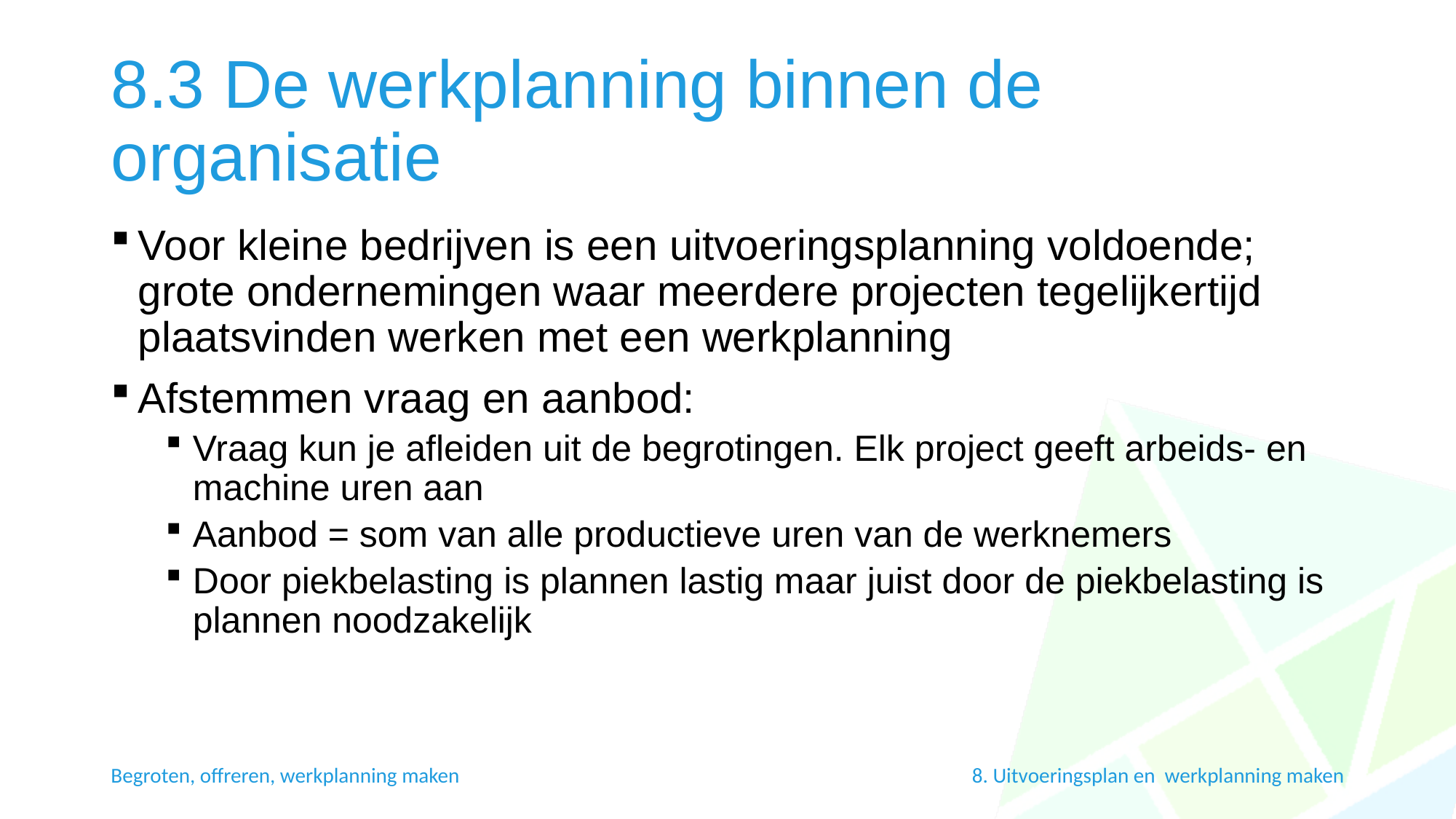

# 8.3 De werkplanning binnen de organisatie
Voor kleine bedrijven is een uitvoeringsplanning voldoende; grote ondernemingen waar meerdere projecten tegelijkertijd plaatsvinden werken met een werkplanning
Afstemmen vraag en aanbod:
Vraag kun je afleiden uit de begrotingen. Elk project geeft arbeids- en machine uren aan
Aanbod = som van alle productieve uren van de werknemers
Door piekbelasting is plannen lastig maar juist door de piekbelasting is plannen noodzakelijk
Begroten, offreren, werkplanning maken
8. Uitvoeringsplan en  werkplanning maken